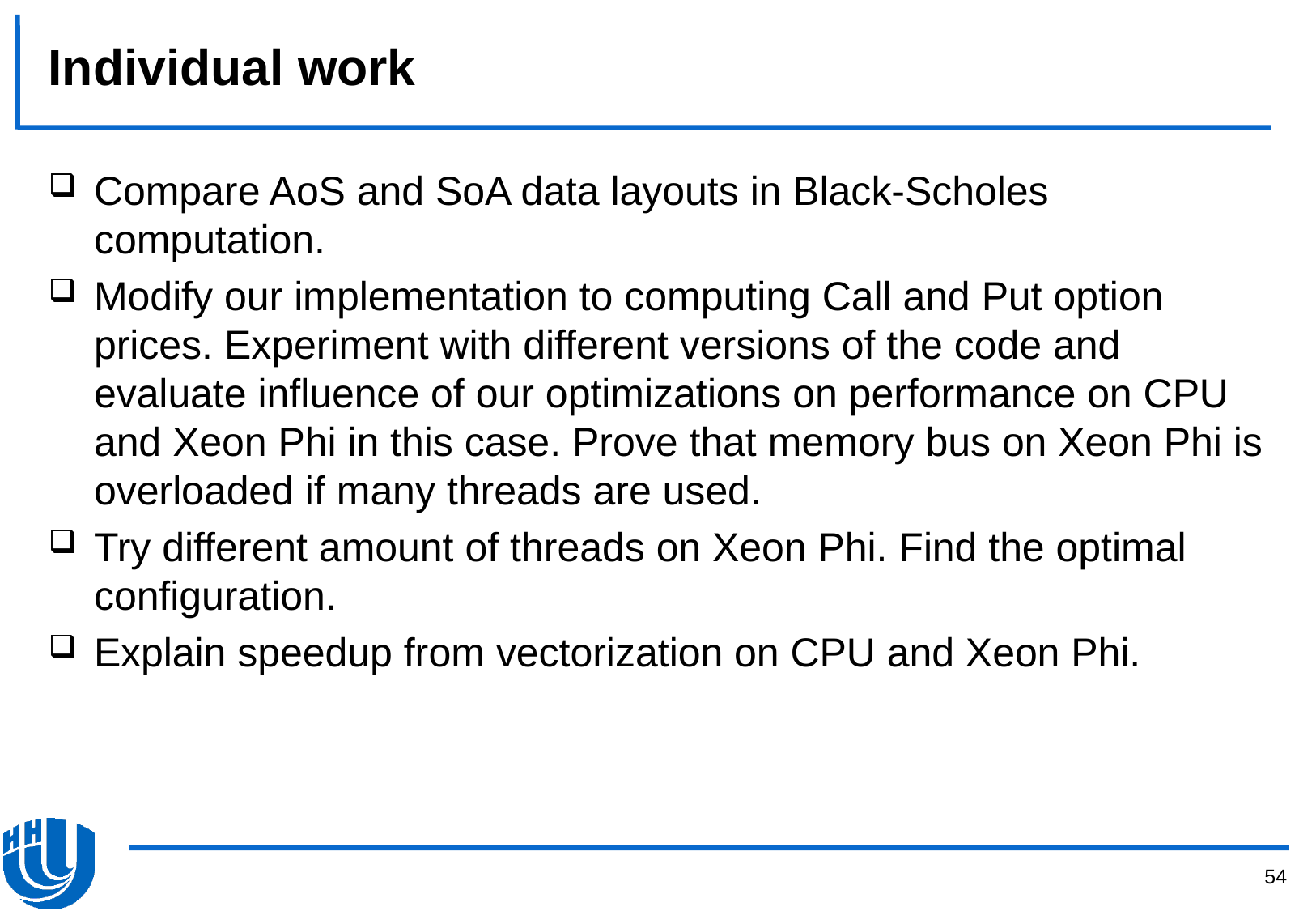

# Individual work
Compare AoS and SoA data layouts in Black-Scholes computation.
Modify our implementation to computing Call and Put option prices. Experiment with different versions of the code and evaluate influence of our optimizations on performance on CPU and Xeon Phi in this case. Prove that memory bus on Xeon Phi is overloaded if many threads are used.
Try different amount of threads on Xeon Phi. Find the optimal configuration.
Explain speedup from vectorization on CPU and Xeon Phi.